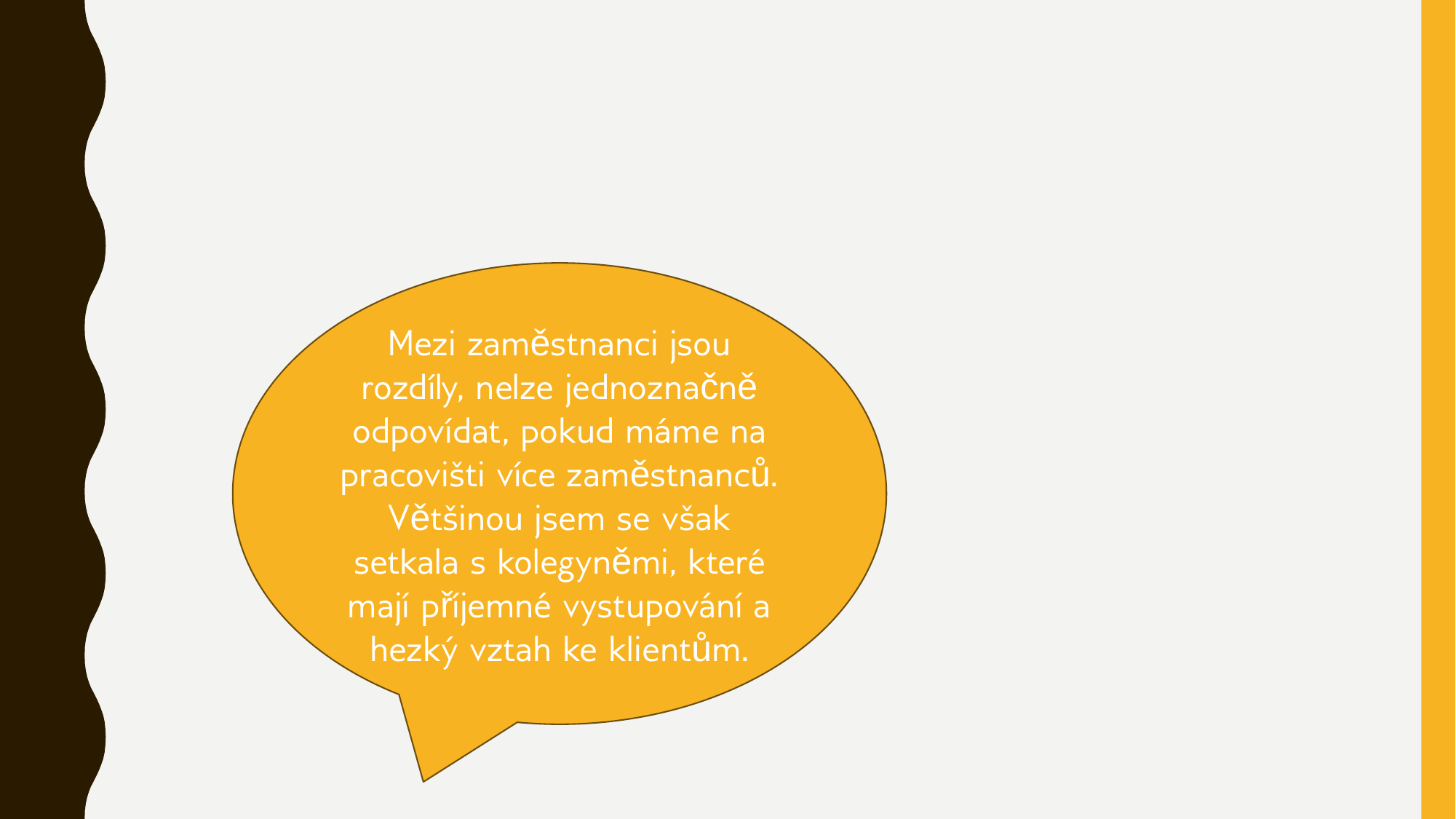

#
Mezi zaměstnanci jsou rozdíly, nelze jednoznačně odpovídat, pokud máme na pracovišti více zaměstnanců. Většinou jsem se však setkala s kolegyněmi, které mají příjemné vystupování a hezký vztah ke klientům.